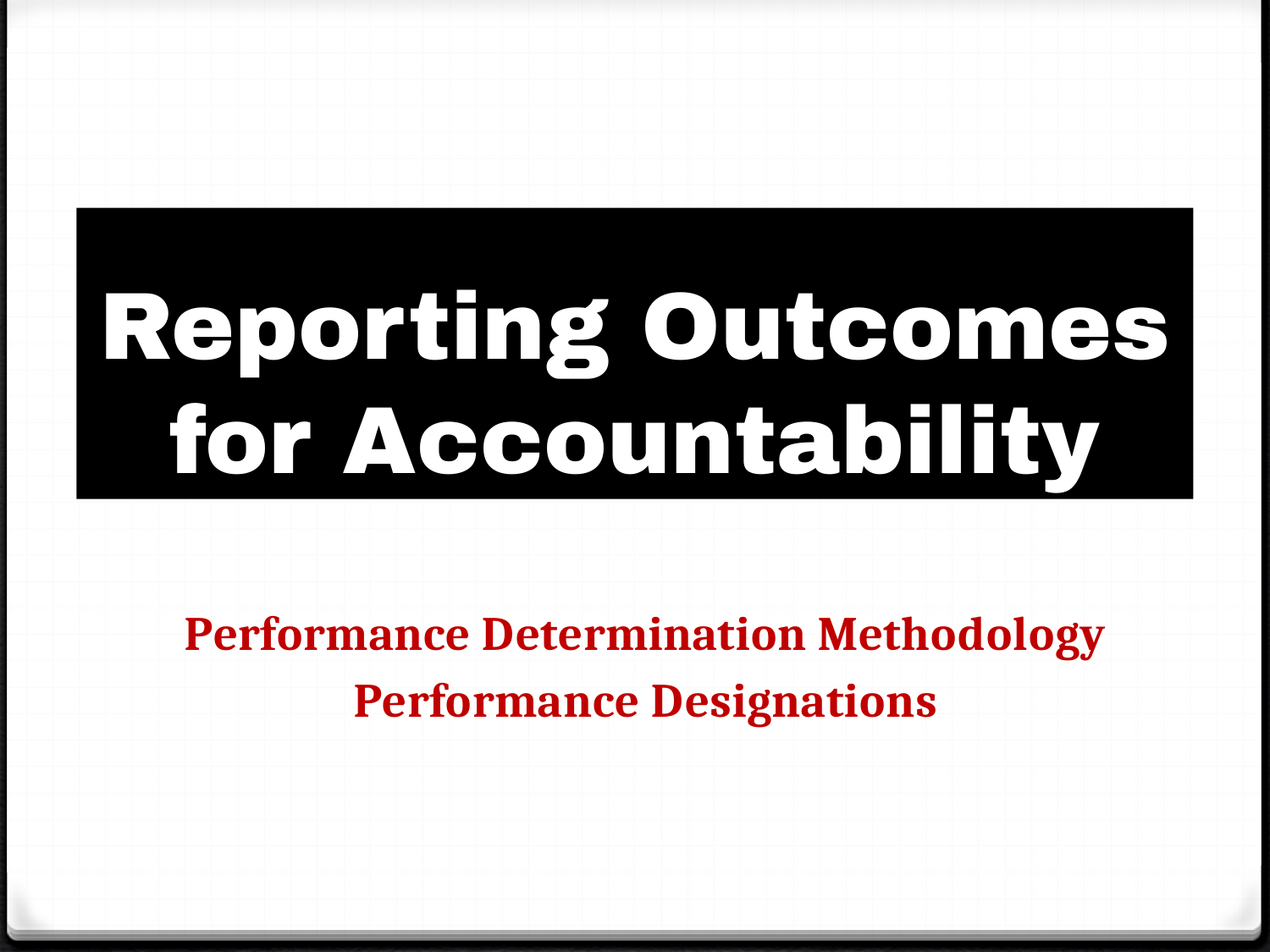

# Reporting Outcomes for Accountability

Performance Determination Methodology
Performance Designations